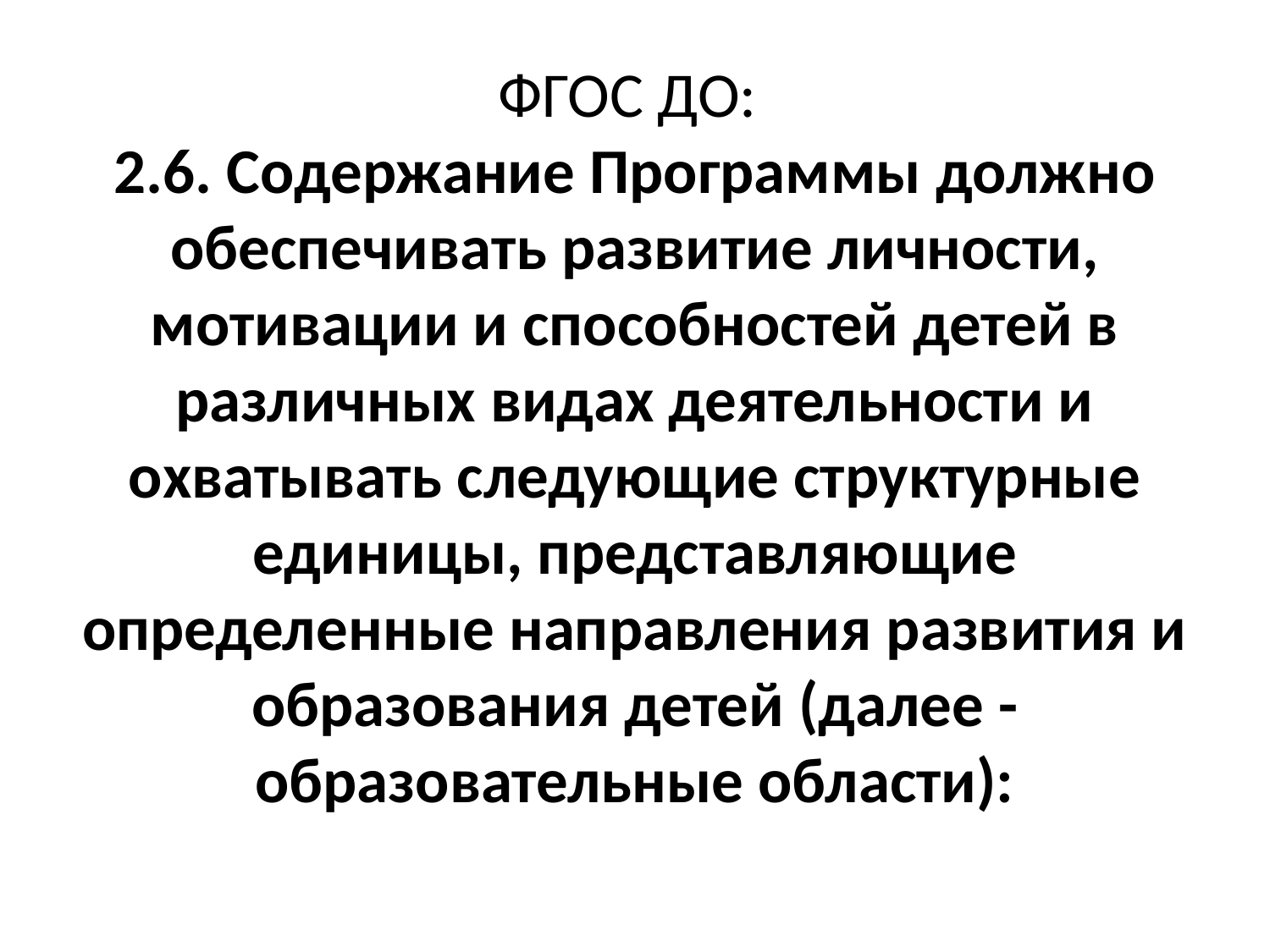

# ФГОС ДО: 2.6. Содержание Программы должно обеспечивать развитие личности, мотивации и способностей детей в различных видах деятельности и охватывать следующие структурные единицы, представляющие определенные направления развития и образования детей (далее - образовательные области):